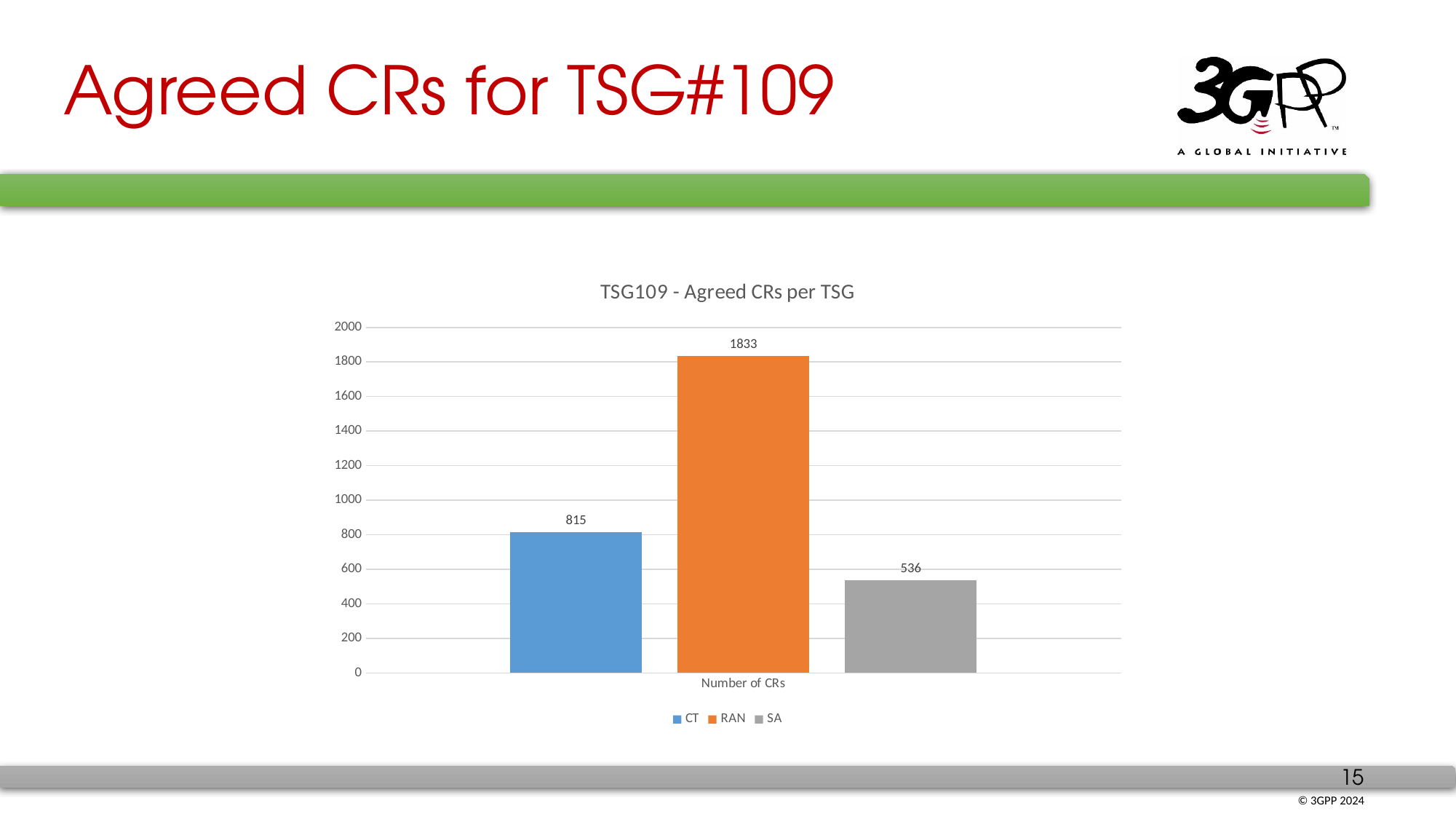

# Agreed CRs for TSG#109

### Chart: TSG109 - Agreed CRs per TSG

| Category | CT | RAN | SA |
|---|---|---|---|
| Number of CRs | 815.0 | 1833.0 | 536.0 |